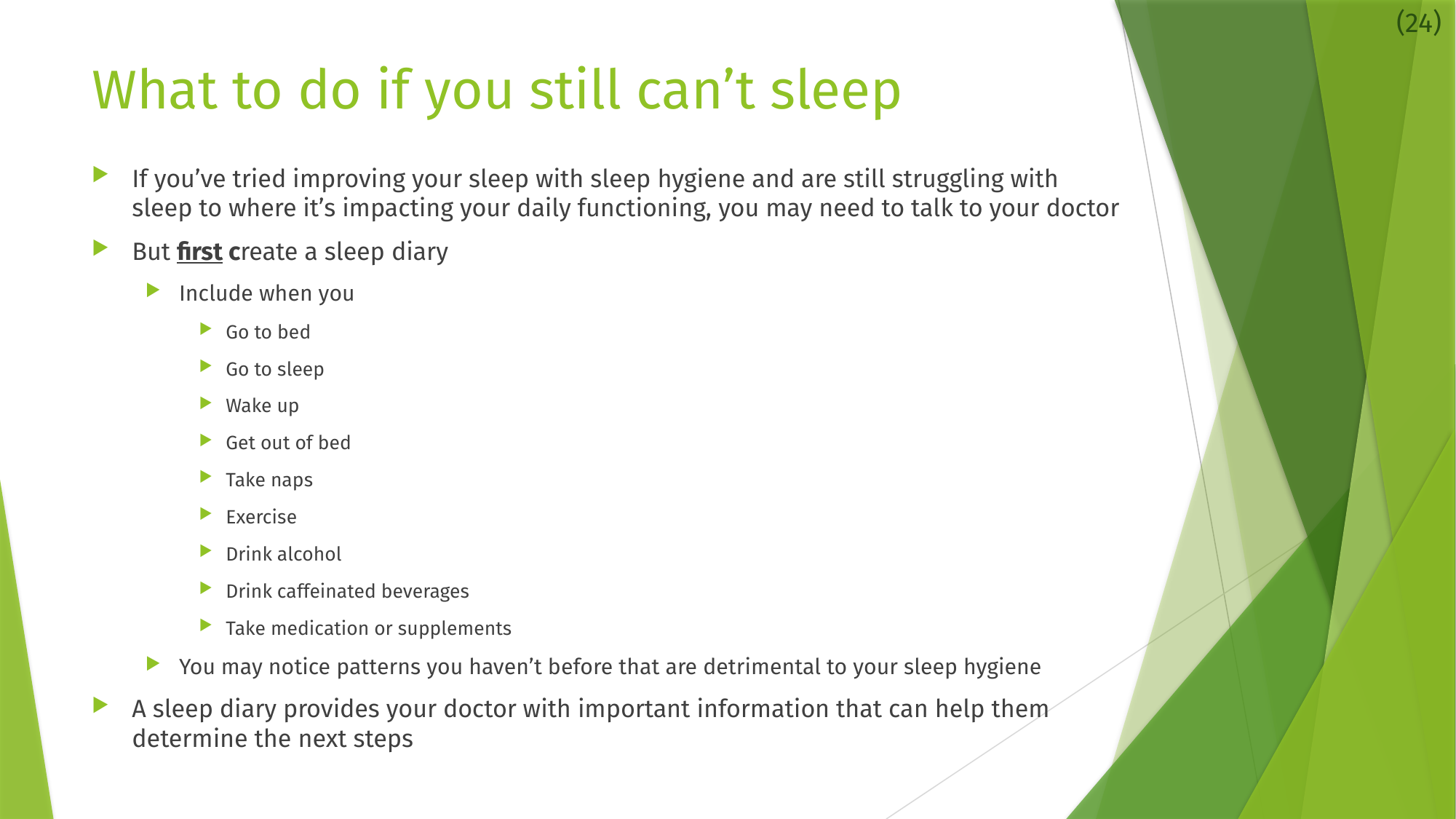

(24)
# What to do if you still can’t sleep
If you’ve tried improving your sleep with sleep hygiene and are still struggling with sleep to where it’s impacting your daily functioning, you may need to talk to your doctor
But first create a sleep diary
Include when you
Go to bed
Go to sleep
Wake up
Get out of bed
Take naps
Exercise
Drink alcohol
Drink caffeinated beverages
Take medication or supplements
You may notice patterns you haven’t before that are detrimental to your sleep hygiene
A sleep diary provides your doctor with important information that can help them determine the next steps